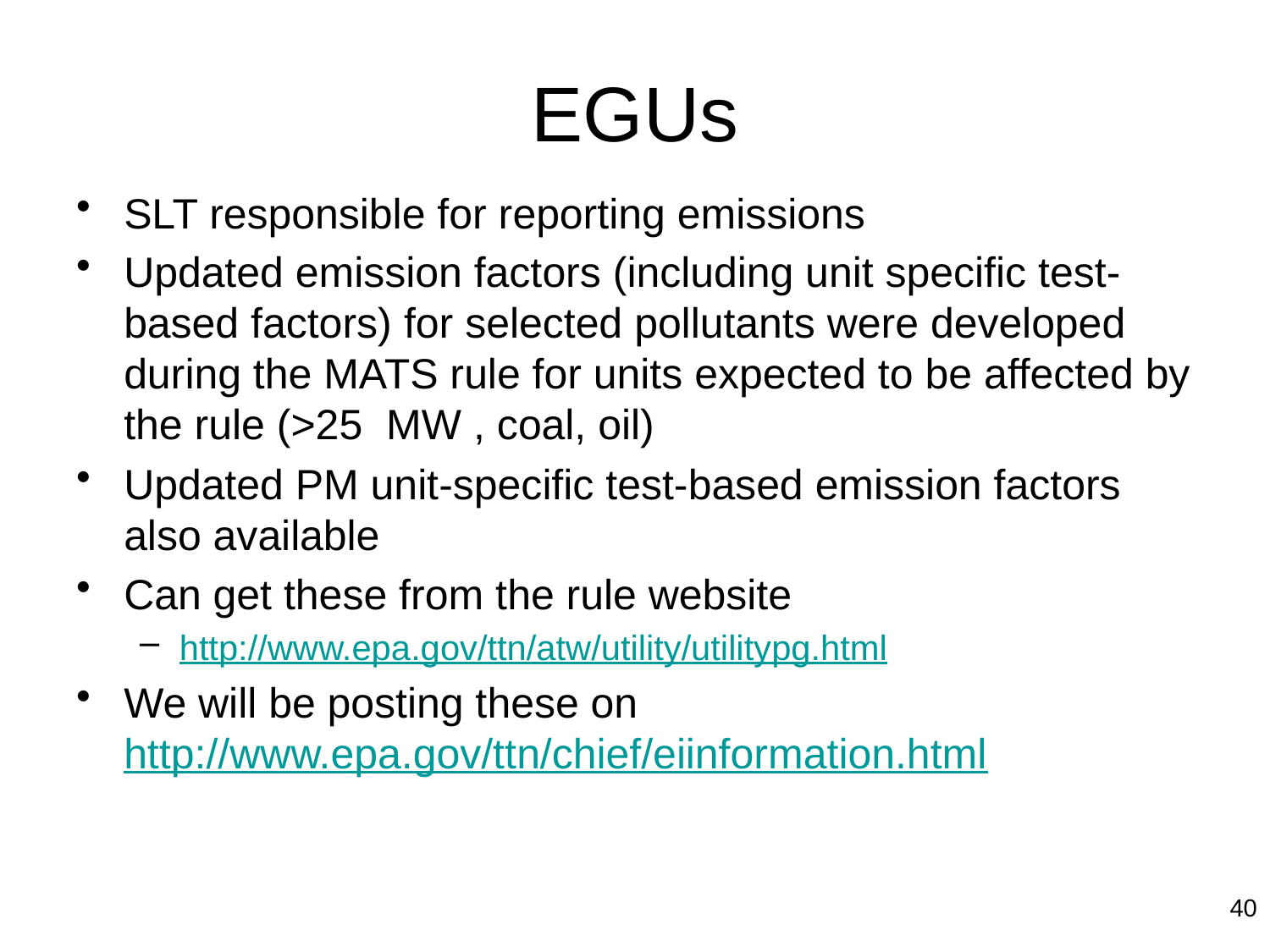

# EGUs
SLT responsible for reporting emissions
Updated emission factors (including unit specific test-based factors) for selected pollutants were developed during the MATS rule for units expected to be affected by the rule (>25  MW , coal, oil)
Updated PM unit-specific test-based emission factors also available
Can get these from the rule website
http://www.epa.gov/ttn/atw/utility/utilitypg.html
We will be posting these on http://www.epa.gov/ttn/chief/eiinformation.html
40